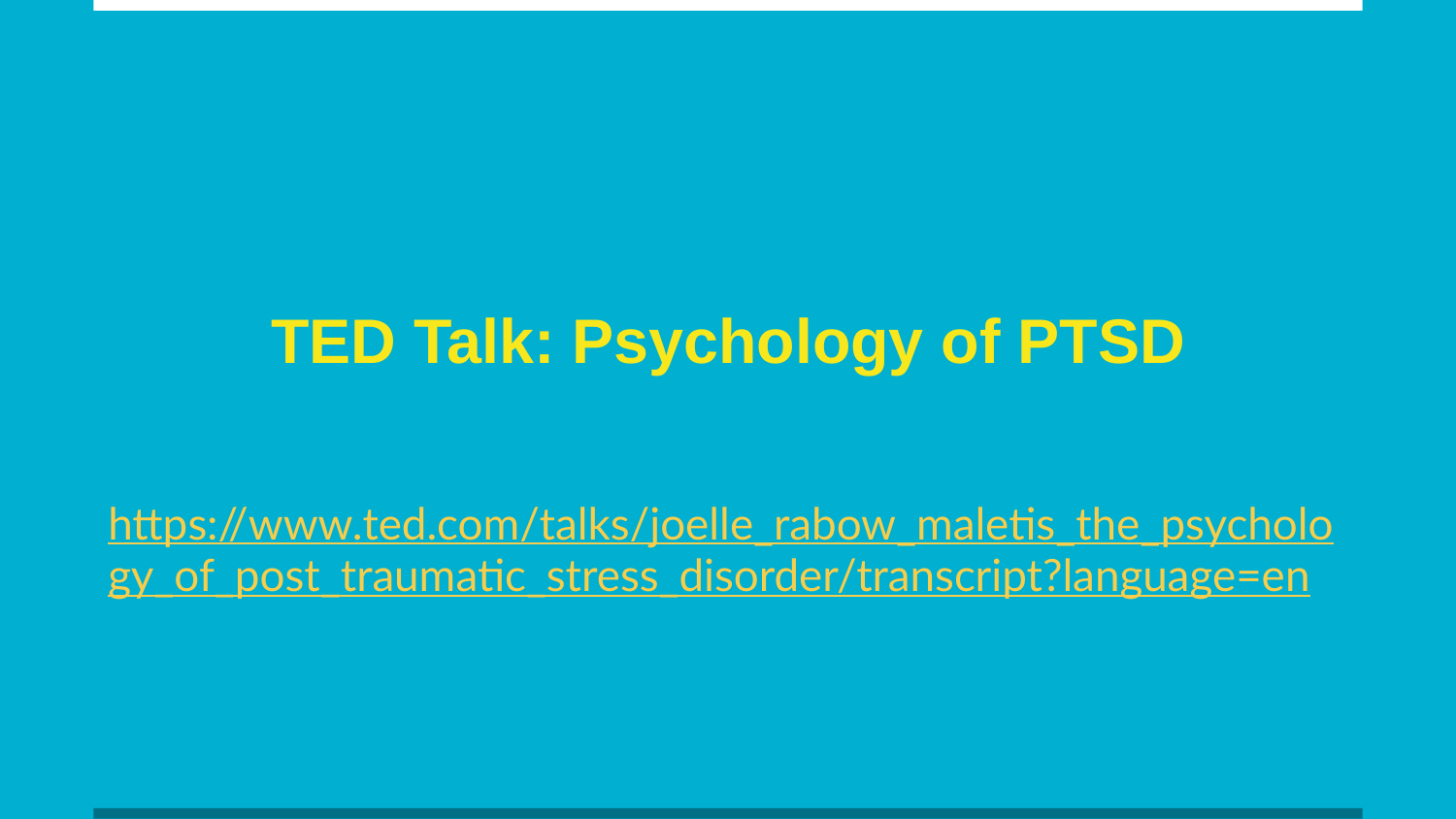

# TED Talk: Psychology of PTSD
https://www.ted.com/talks/joelle_rabow_maletis_the_psychology_of_post_traumatic_stress_disorder/transcript?language=en